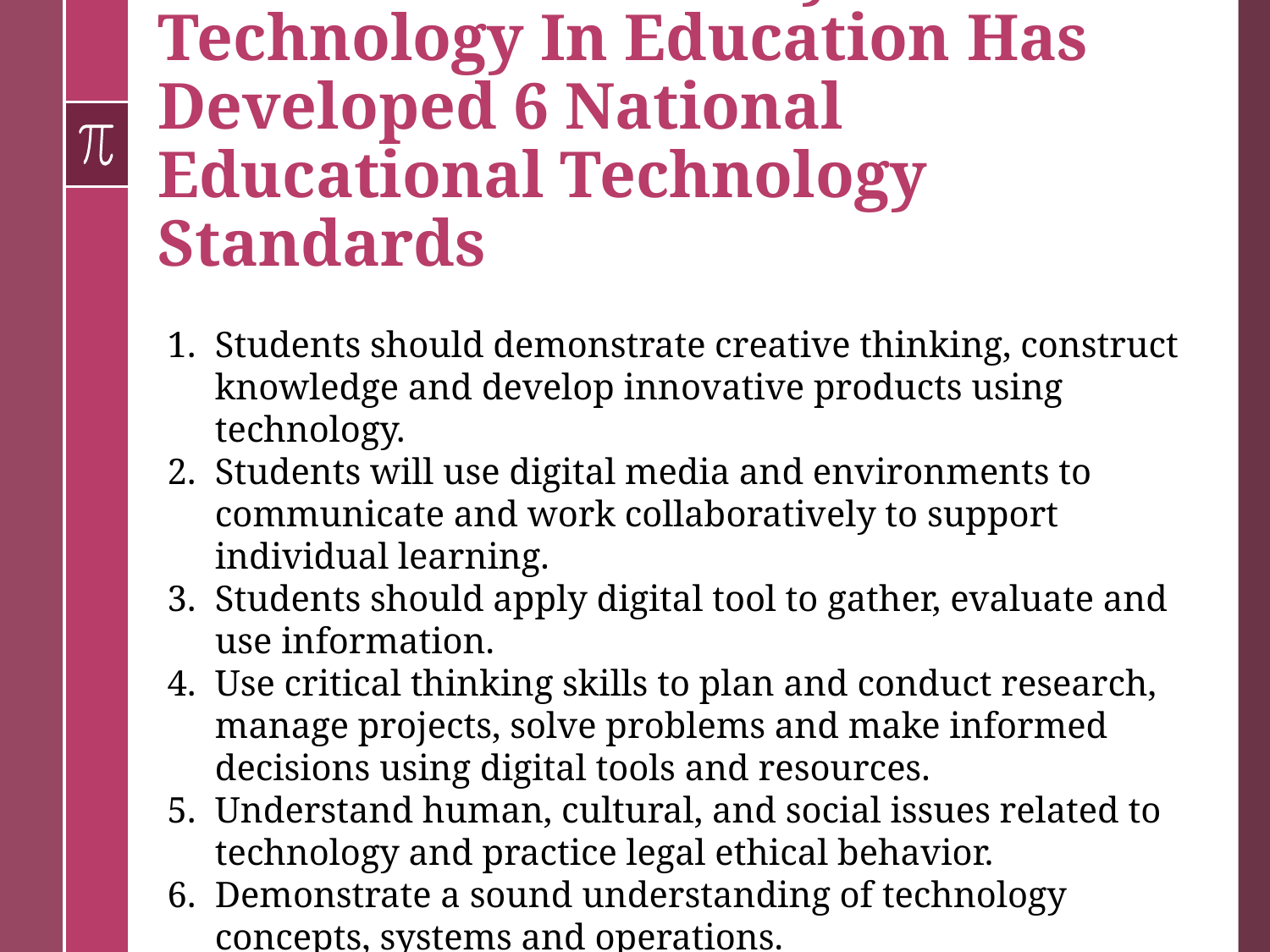

# International Society For Technology In Education Has Developed 6 National Educational Technology Standards
Students should demonstrate creative thinking, construct knowledge and develop innovative products using technology.
Students will use digital media and environments to communicate and work collaboratively to support individual learning.
Students should apply digital tool to gather, evaluate and use information.
Use critical thinking skills to plan and conduct research, manage projects, solve problems and make informed decisions using digital tools and resources.
Understand human, cultural, and social issues related to technology and practice legal ethical behavior.
Demonstrate a sound understanding of technology concepts, systems and operations.